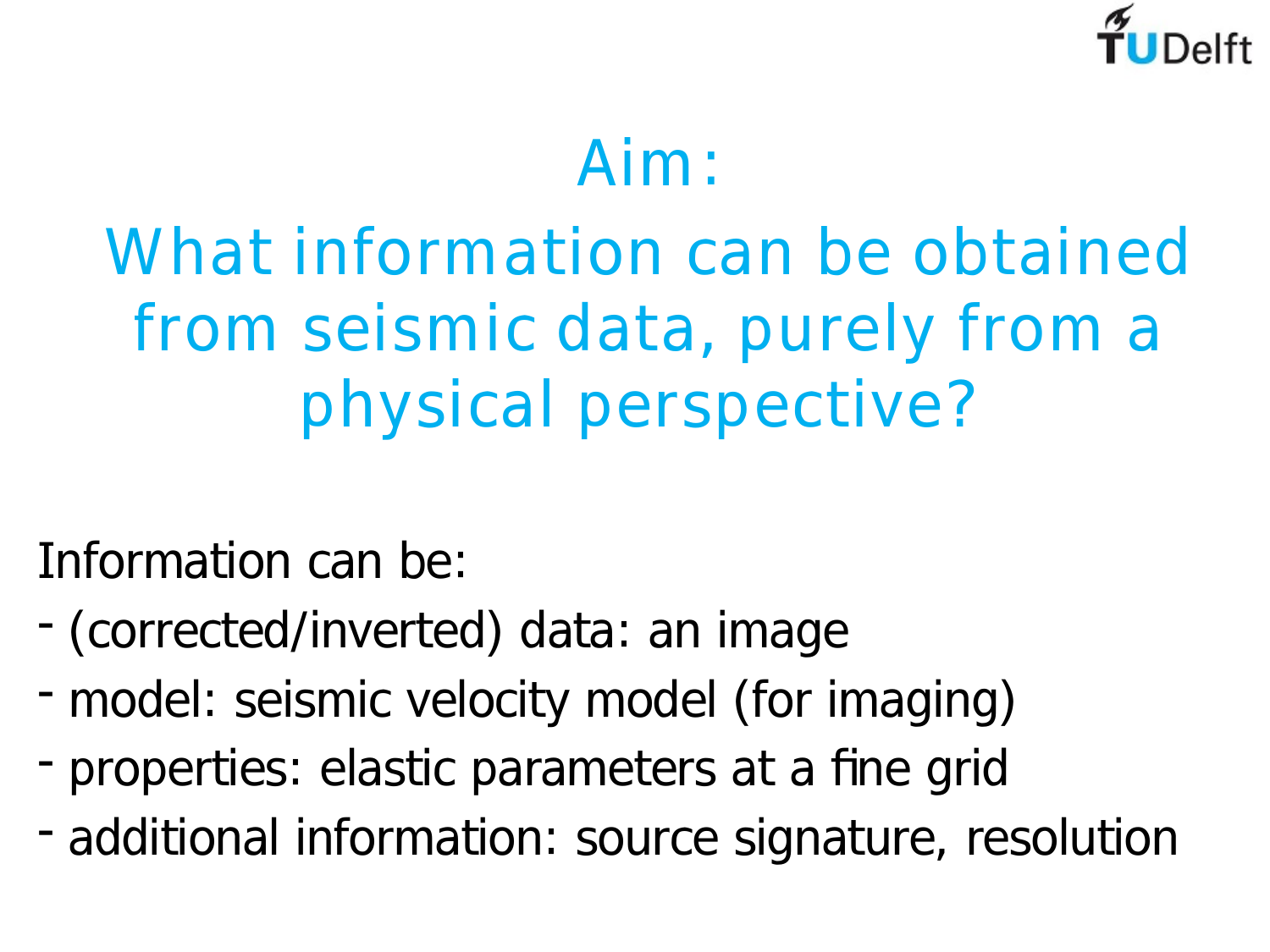

Aim:
What information can be obtained from seismic data, purely from a physical perspective?

Information can be:
 (corrected/inverted) data: an image
 model: seismic velocity model (for imaging)
 properties: elastic parameters at a fine grid
 additional information: source signature, resolution